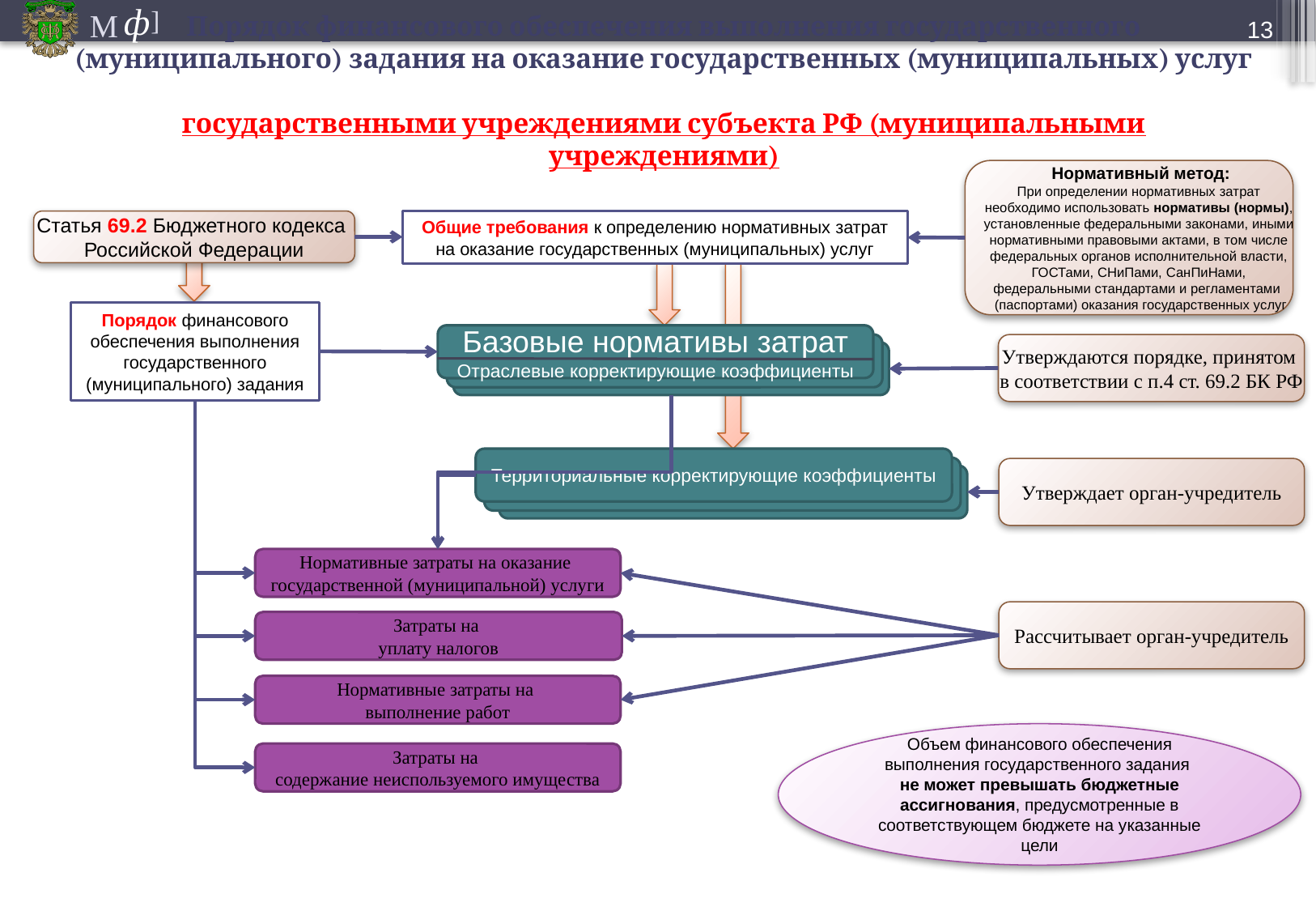

13
# Порядок финансового обеспечения выполнения государственного (муниципального) задания на оказание государственных (муниципальных) услуг государственными учреждениями субъекта РФ (муниципальными учреждениями)
Нормативный метод:
При определении нормативных затрат
необходимо использовать нормативы (нормы),
установленные федеральными законами, иными
нормативными правовыми актами, в том числе
федеральных органов исполнительной власти,
ГОСТами, СНиПами, СанПиНами,
федеральными стандартами и регламентами
(паспортами) оказания государственных услуг
Общие требования к определению нормативных затрат на оказание государственных (муниципальных) услуг
Статья 69.2 Бюджетного кодекса
Российской Федерации

Порядок финансового обеспечения выполнения государственного
(муниципального) задания
Базовые нормативы затрат
Отраслевые корректирующие коэффициенты

Утверждаются порядке, принятом
в соответствии с п.4 ст. 69.2 БК РФ

Территориальные корректирующие коэффициенты

Утверждает орган-учредитель

Нормативные затраты на оказание
государственной (муниципальной) услуги
Рассчитывает орган-учредитель
Затраты на
уплату налогов
Нормативные затраты на
выполнение работ
Объем финансового обеспечения выполнения государственного задания
не может превышать бюджетные ассигнования, предусмотренные в соответствующем бюджете на указанные цели
Затраты на
содержание неиспользуемого имущества